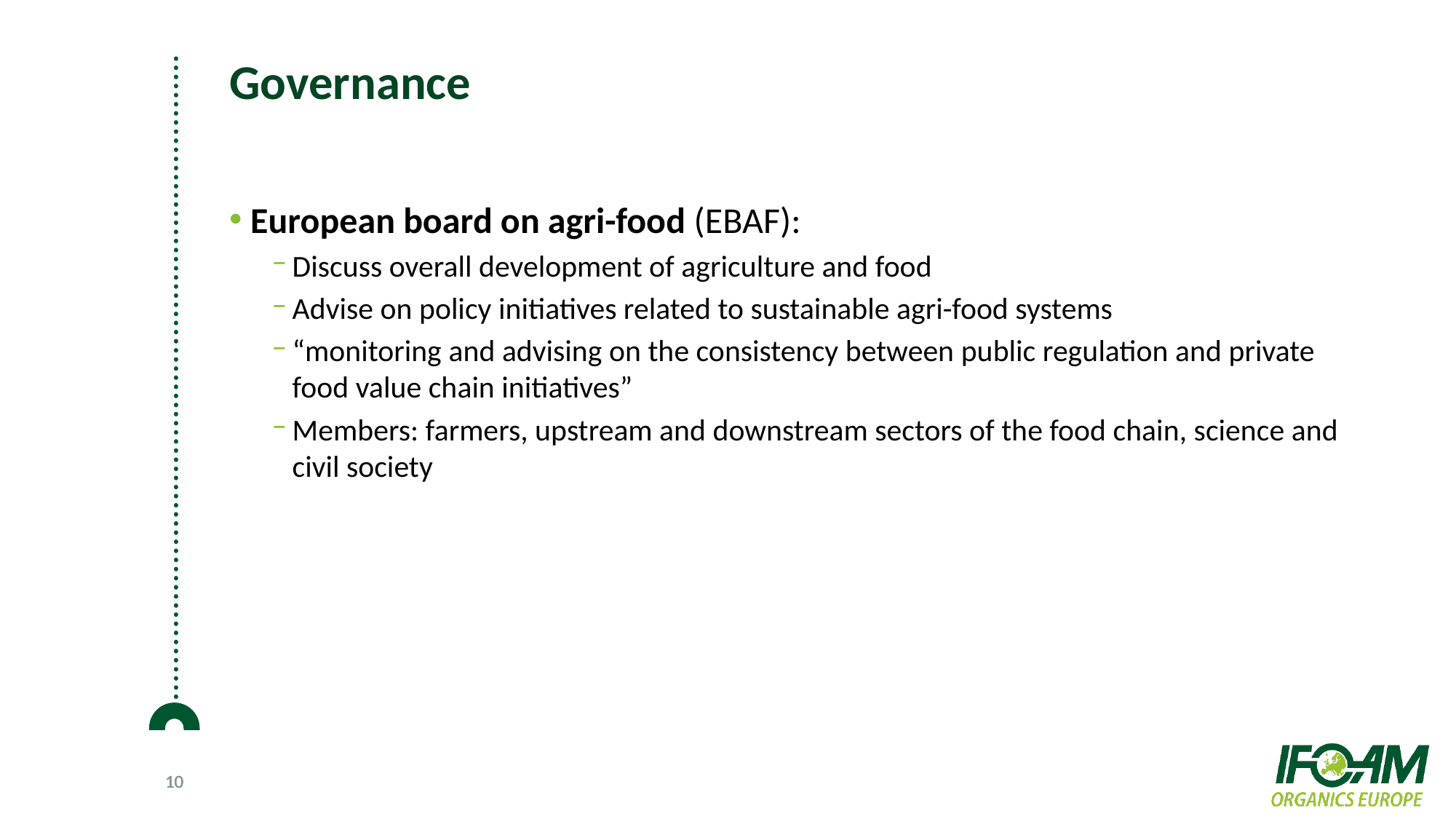

# Governance
European board on agri-food (EBAF):
Discuss overall development of agriculture and food
Advise on policy initiatives related to sustainable agri-food systems
“monitoring and advising on the consistency between public regulation and private food value chain initiatives”
Members: farmers, upstream and downstream sectors of the food chain, science and civil society
10